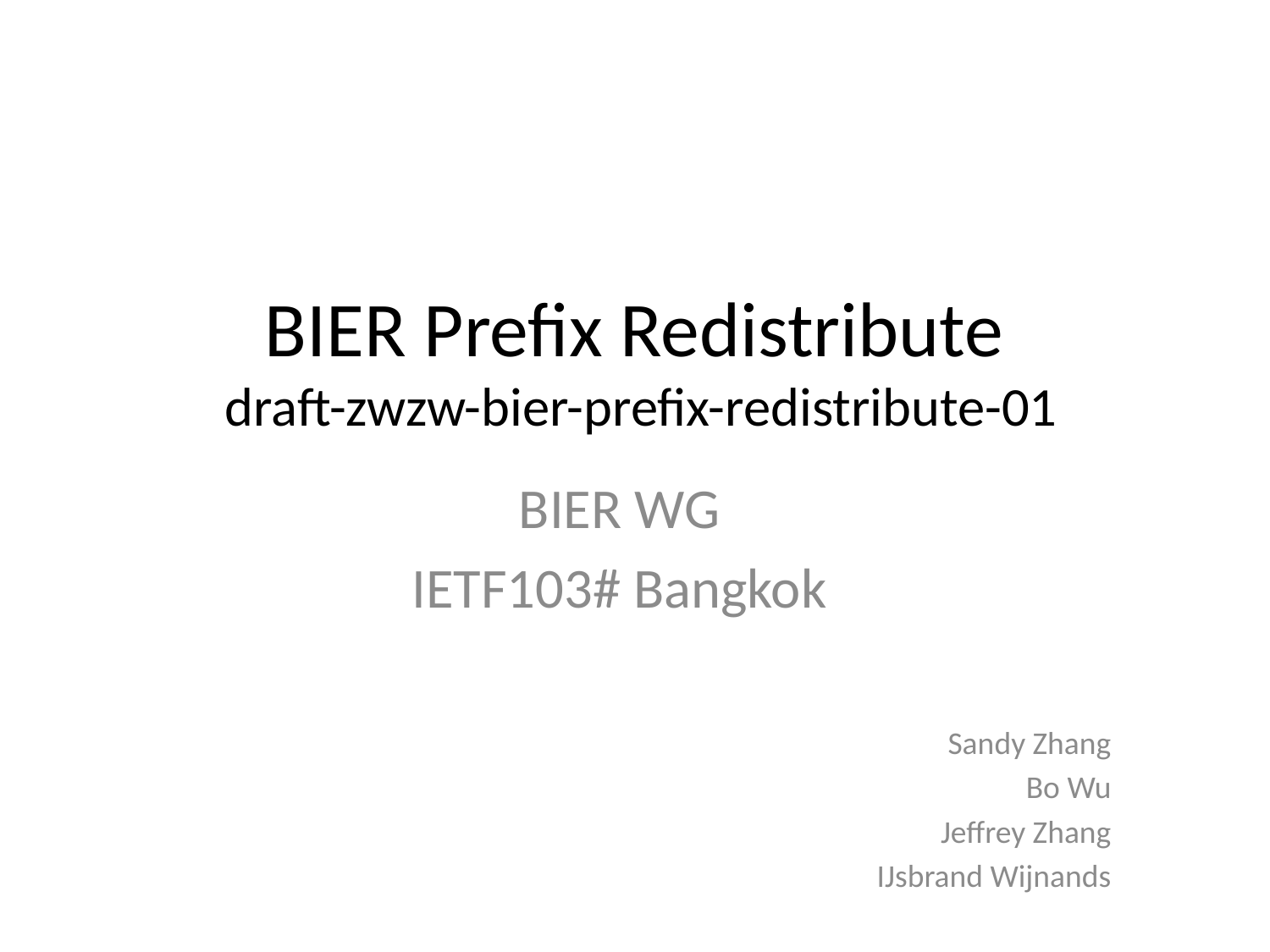

# BIER Prefix Redistribute draft-zwzw-bier-prefix-redistribute-01
BIER WG
IETF103# Bangkok
Sandy Zhang
Bo Wu
Jeffrey Zhang
IJsbrand Wijnands